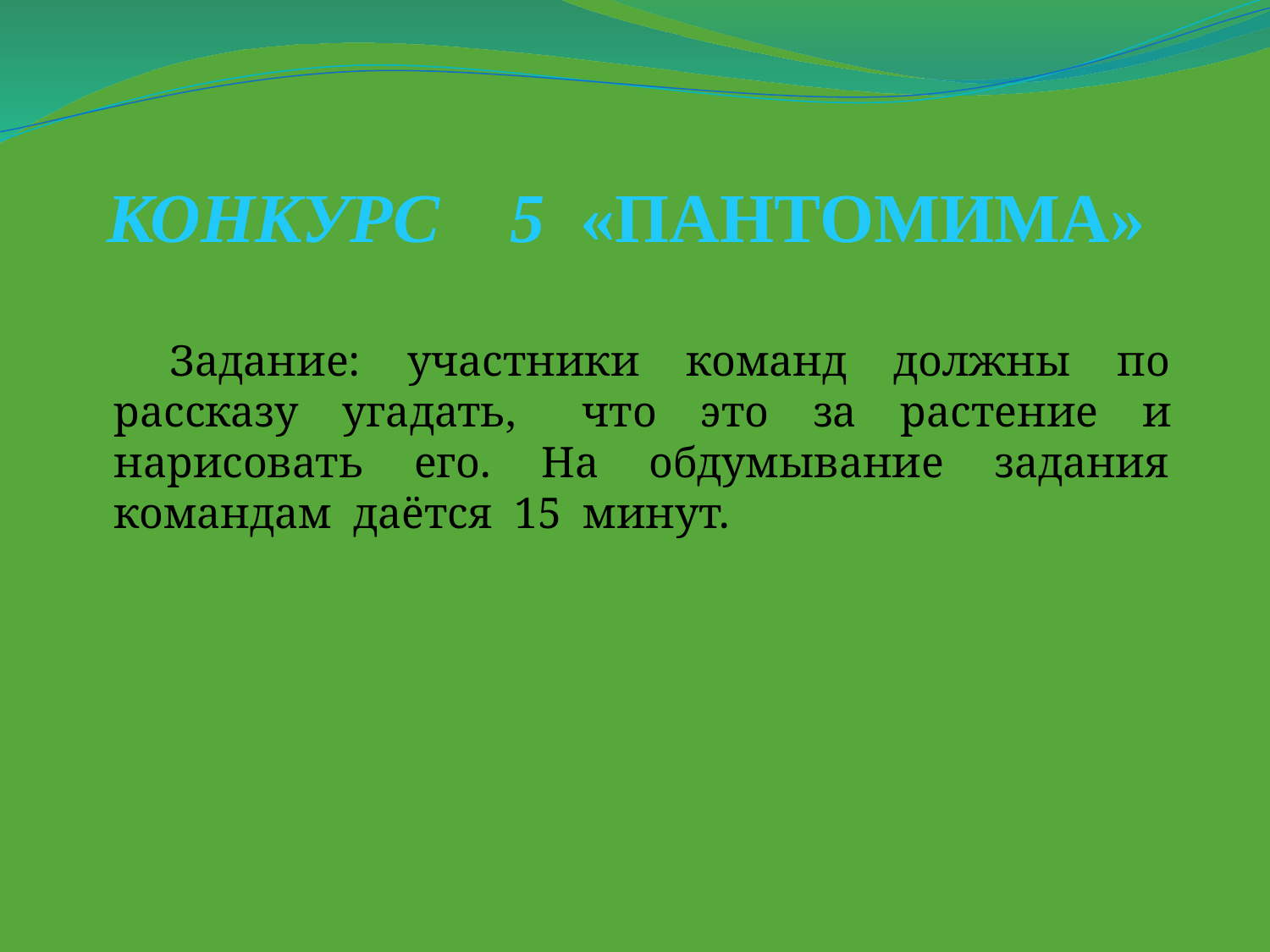

# КОНКУРС    5  «ПАНТОМИМА»
    Задание:  участники  команд  должны  по  рассказу  угадать,   что  это  за  растение  и  нарисовать  его.  На  обдумывание  задания  командам  даётся  15  минут.